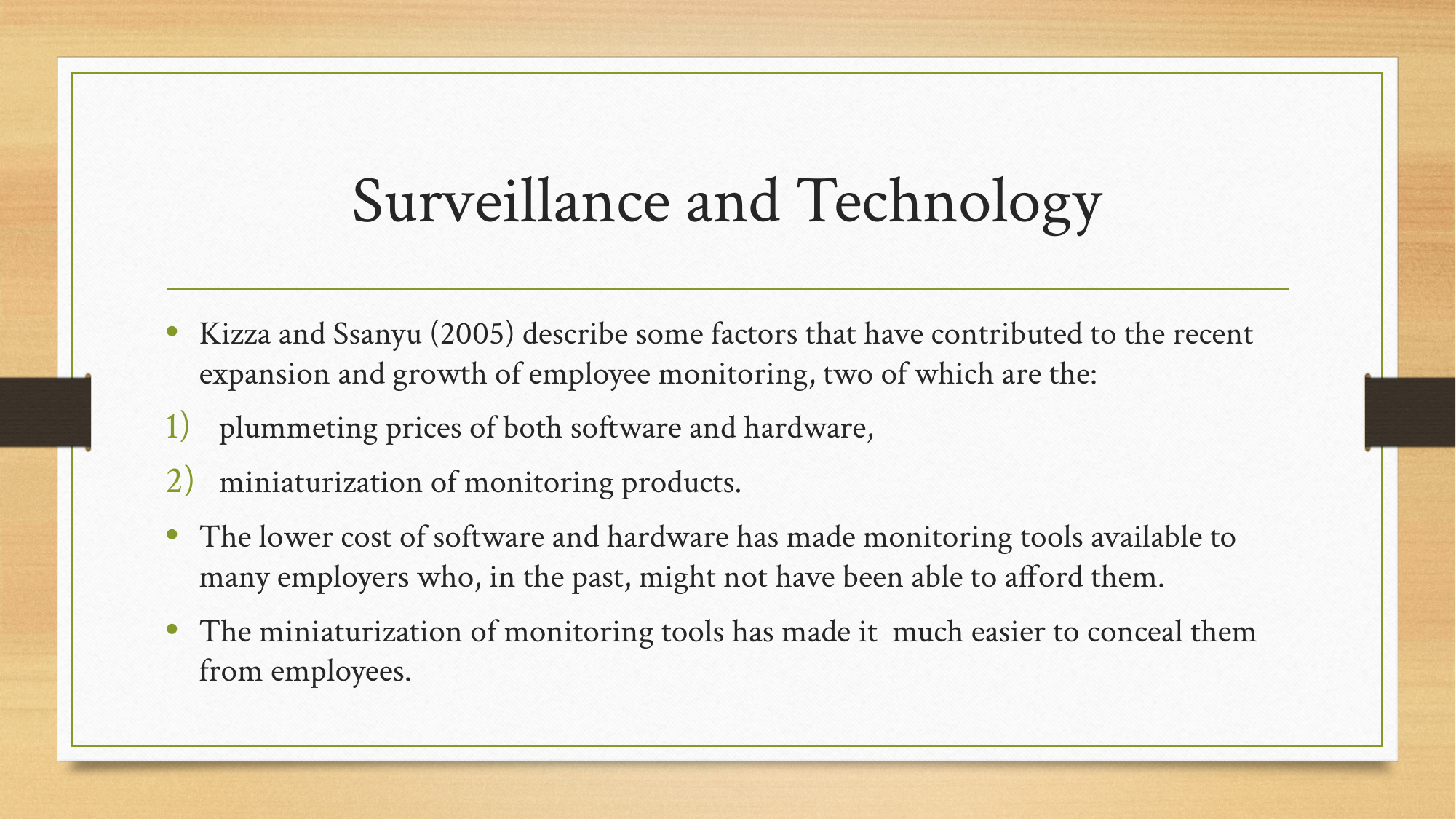

# Surveillance and Technology
Kizza and Ssanyu (2005) describe some factors that have contributed to the recent expansion and growth of employee monitoring, two of which are the:
plummeting prices of both software and hardware,
miniaturization of monitoring products.
The lower cost of software and hardware has made monitoring tools available to many employers who, in the past, might not have been able to afford them.
The miniaturization of monitoring tools has made it  much easier to conceal them from employees.